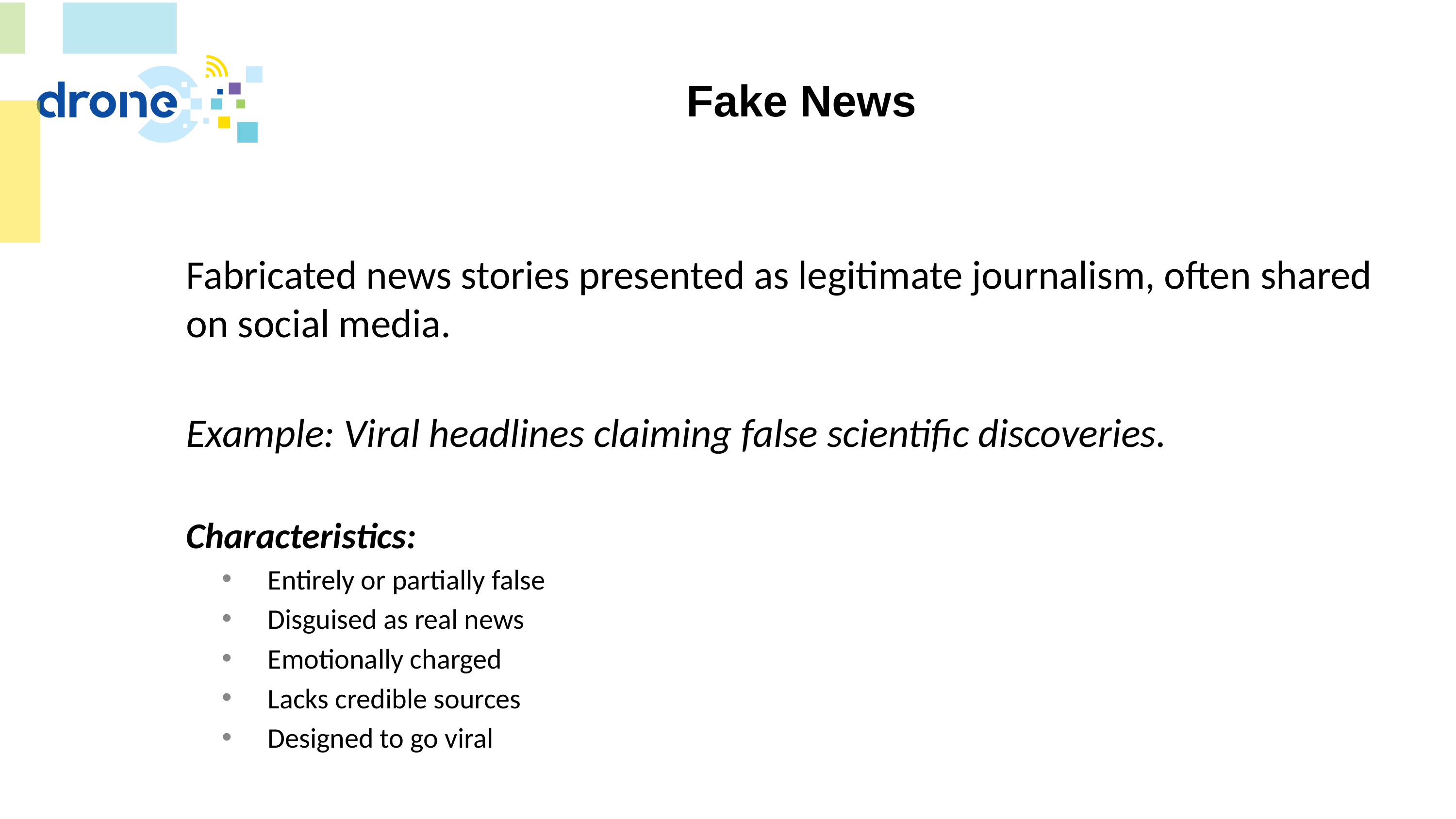

# Fake News

Fabricated news stories presented as legitimate journalism, often shared on social media.

Example: Viral headlines claiming false scientific discoveries.

Characteristics:
Entirely or partially false
Disguised as real news
Emotionally charged
Lacks credible sources
Designed to go viral